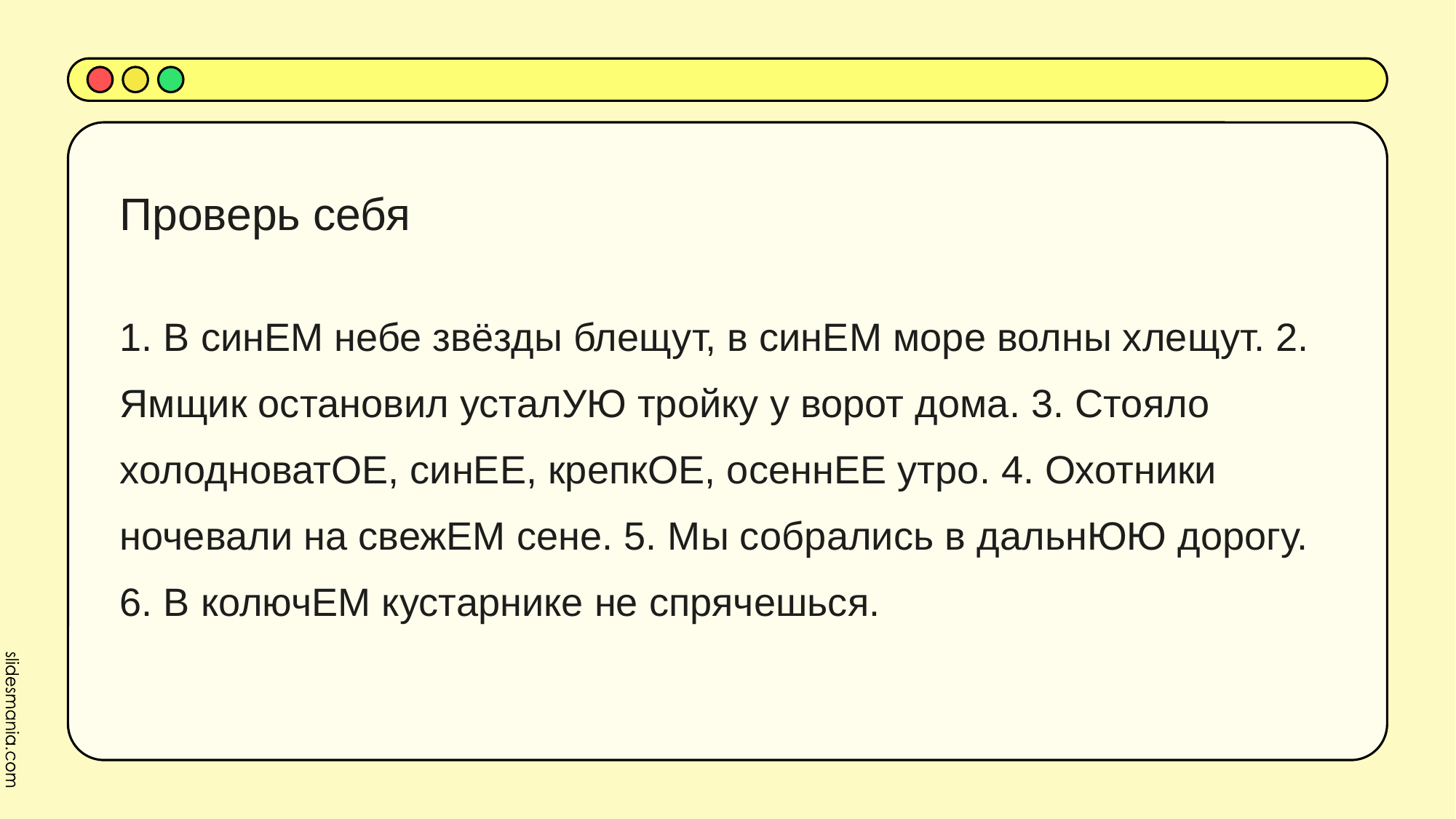

# Проверь себя

1. В синЕМ небе звёзды блещут, в синЕМ море волны хлещут. 2. Ямщик остановил усталУЮ тройку у ворот дома. 3. Стояло холодноватОЕ, синЕЕ, крепкОЕ, осеннЕЕ утро. 4. Охотники ночевали на свежЕМ сене. 5. Мы собрались в дальнЮЮ дорогу. 6. В колючЕМ кустарнике не спрячешься.